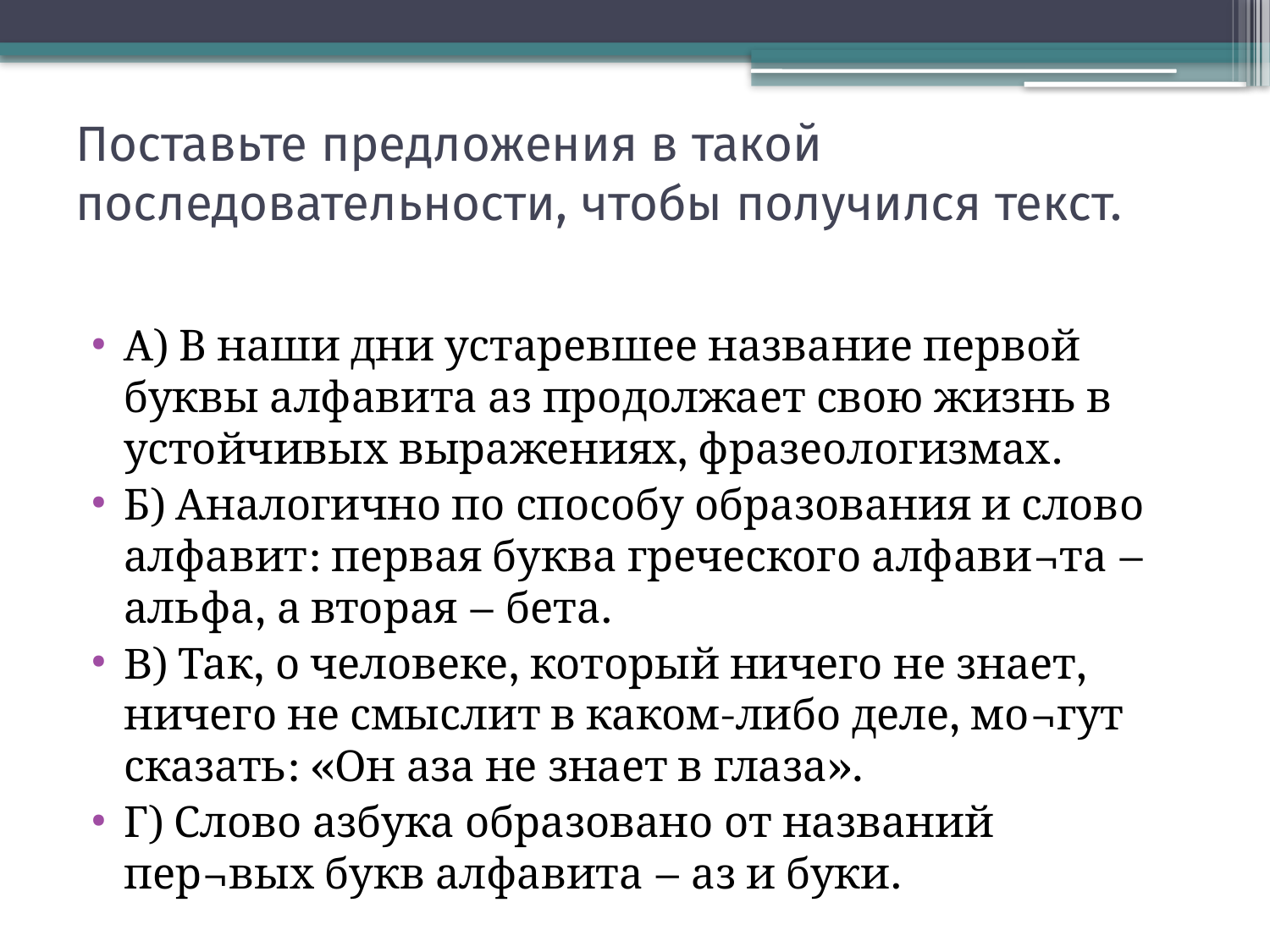

# Поставьте предложения в такой последовательности, чтобы получился текст.
A) В наши дни устаревшее название первой буквы алфавита аз продолжает свою жизнь в устойчивых выражениях, фразеологизмах.
Б) Аналогично по способу образования и слово алфавит: первая буква греческого алфави¬та – альфа, а вторая – бета.
B) Так, о человеке, который ничего не знает, ничего не смыслит в каком-либо деле, мо¬гут сказать: «Он аза не знает в глаза».
Г) Слово азбука образовано от названий пер¬вых букв алфавита – аз и буки.